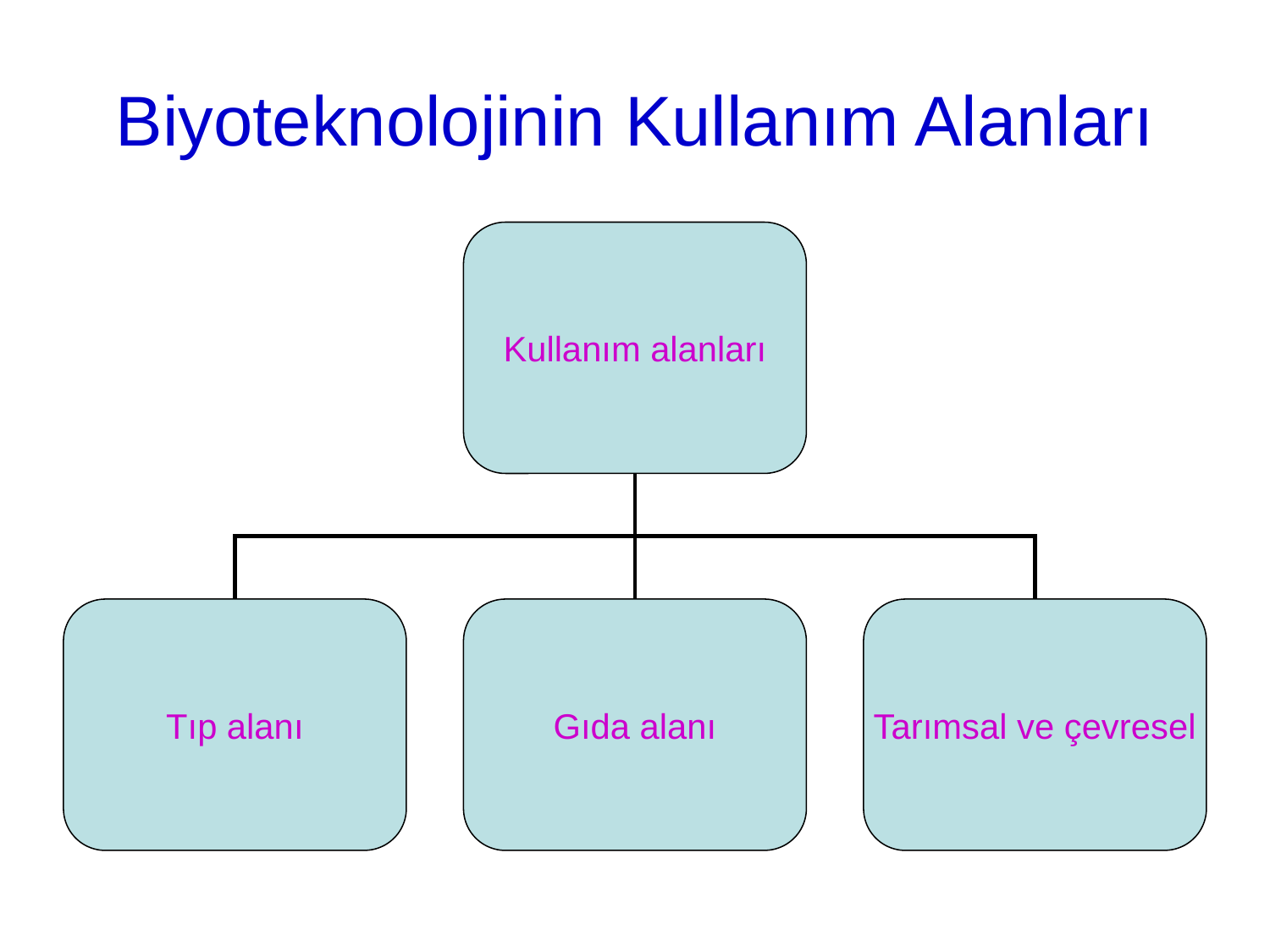

# Biyoteknolojinin Kullanım Alanları
Kullanım alanları
Tıp alanı
Gıda alanı
Tarımsal ve çevresel